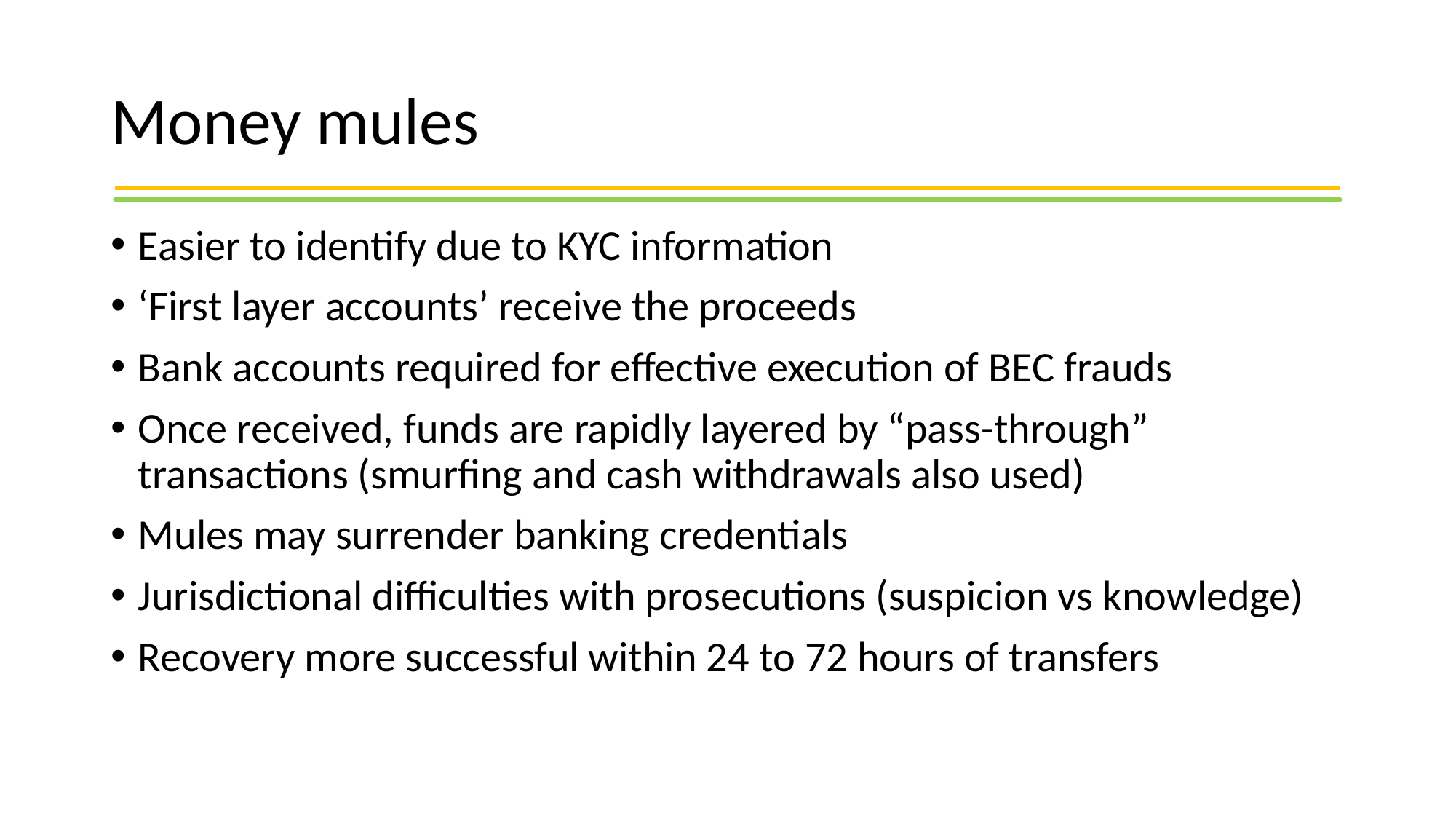

# Money mules
Easier to identify due to KYC information
‘First layer accounts’ receive the proceeds
Bank accounts required for effective execution of BEC frauds
Once received, funds are rapidly layered by “pass-through” transactions (smurfing and cash withdrawals also used)
Mules may surrender banking credentials
Jurisdictional difficulties with prosecutions (suspicion vs knowledge)
Recovery more successful within 24 to 72 hours of transfers